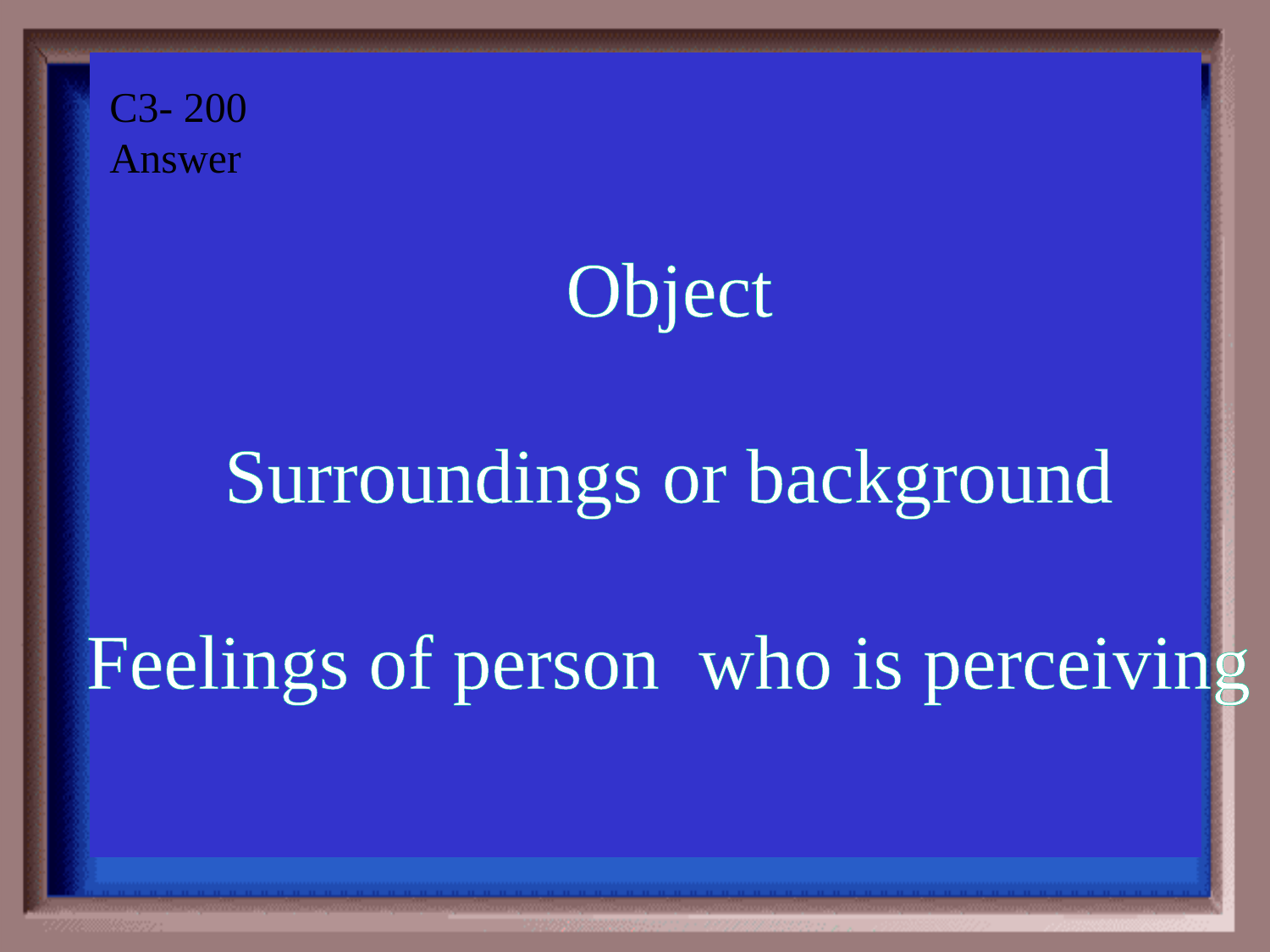

Category #3 $200 Question

C3- 200
Answer
Object

Surroundings or background

Feelings of person  who is perceiving